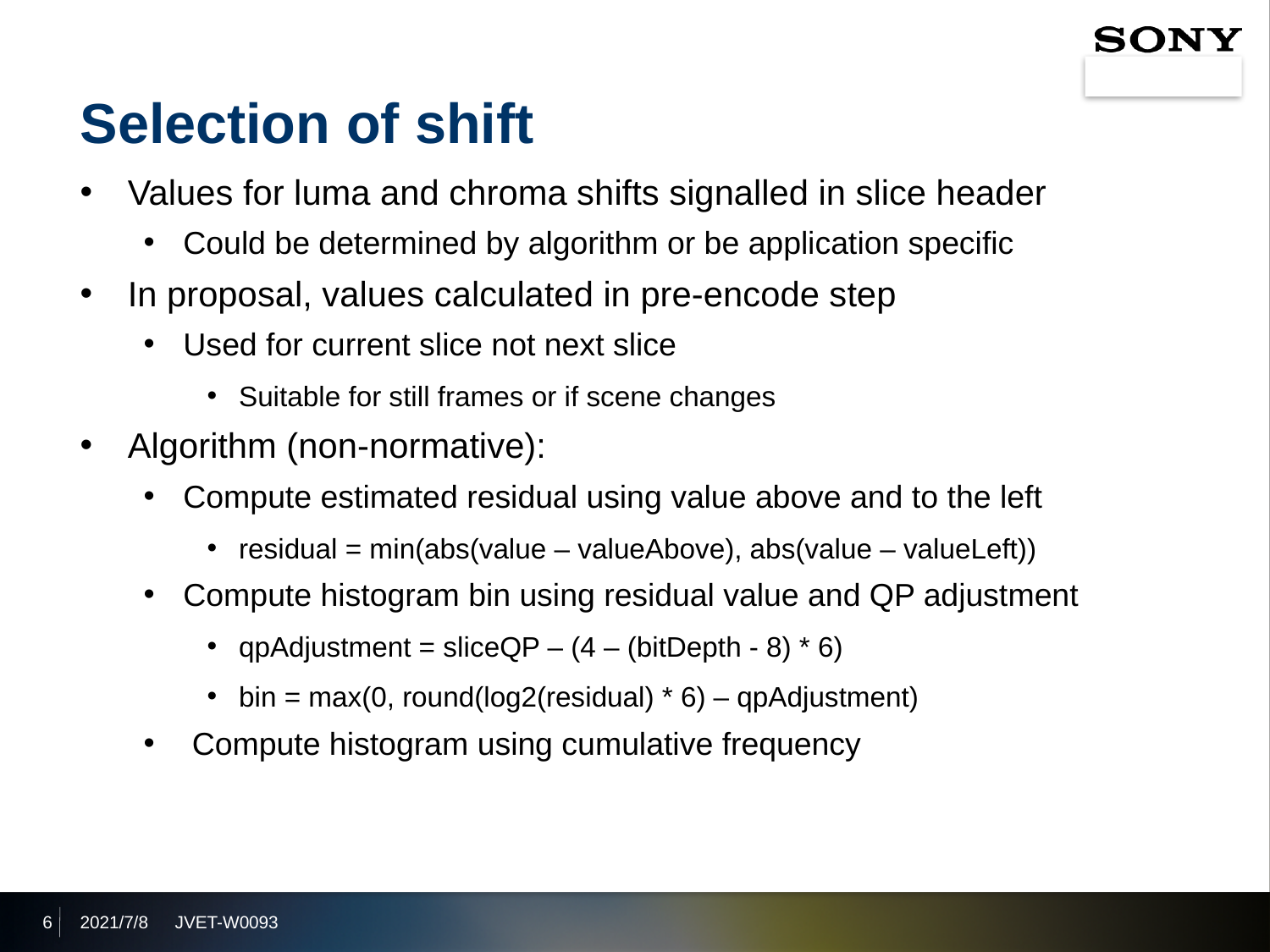

# Selection of shift
Values for luma and chroma shifts signalled in slice header
Could be determined by algorithm or be application specific
In proposal, values calculated in pre-encode step
Used for current slice not next slice
Suitable for still frames or if scene changes
Algorithm (non-normative):
Compute estimated residual using value above and to the left
residual = min(abs(value – valueAbove), abs(value – valueLeft))
Compute histogram bin using residual value and QP adjustment
qpAdjustment = sliceQP – (4 – (bitDepth - 8) * 6)
bin = max(0, round(log2(residual) * 6) – qpAdjustment)
 Compute histogram using cumulative frequency
6
2021/7/8
JVET-W0093